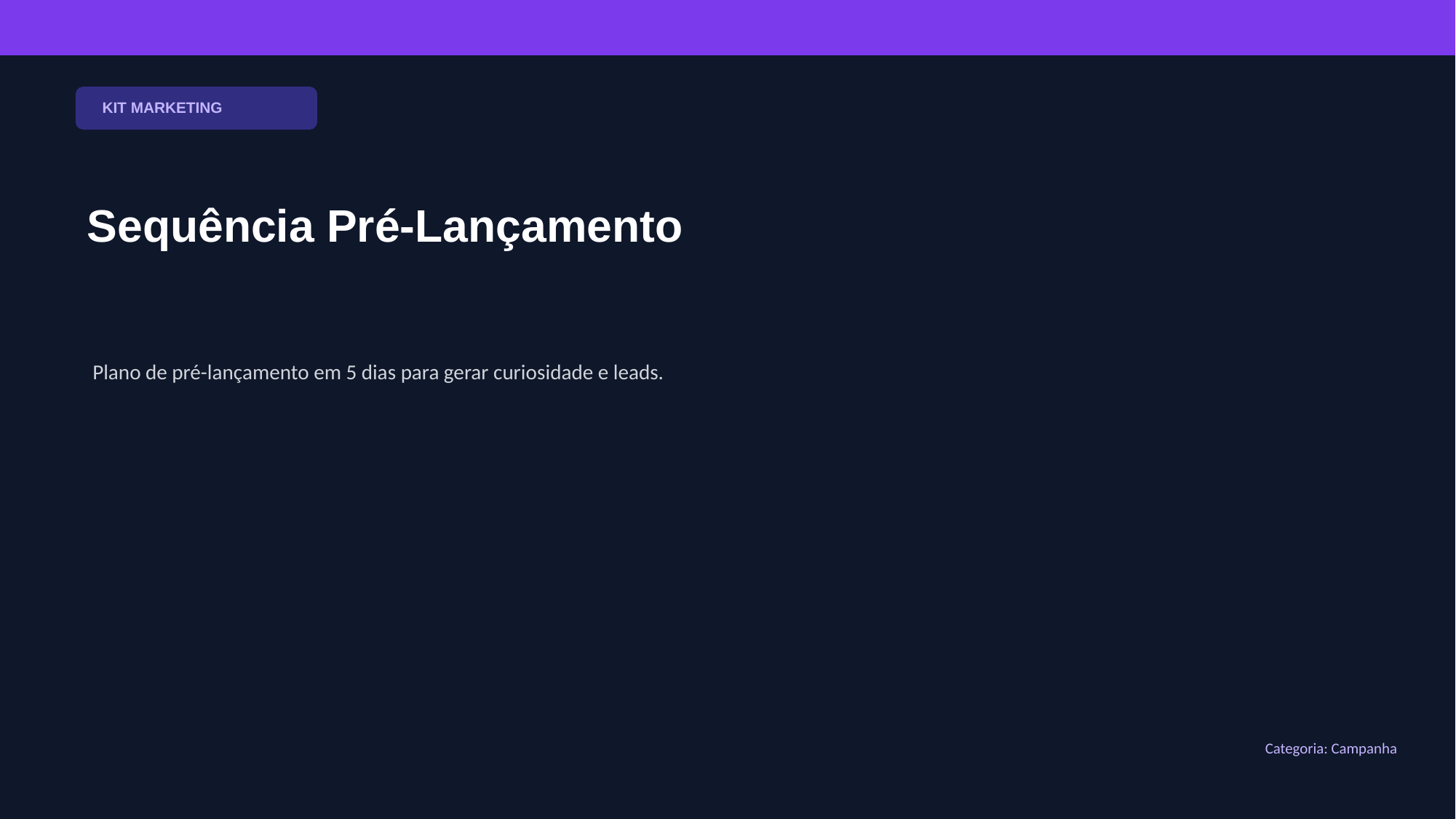

KIT MARKETING
Sequência Pré-Lançamento
Plano de pré-lançamento em 5 dias para gerar curiosidade e leads.
Categoria: Campanha